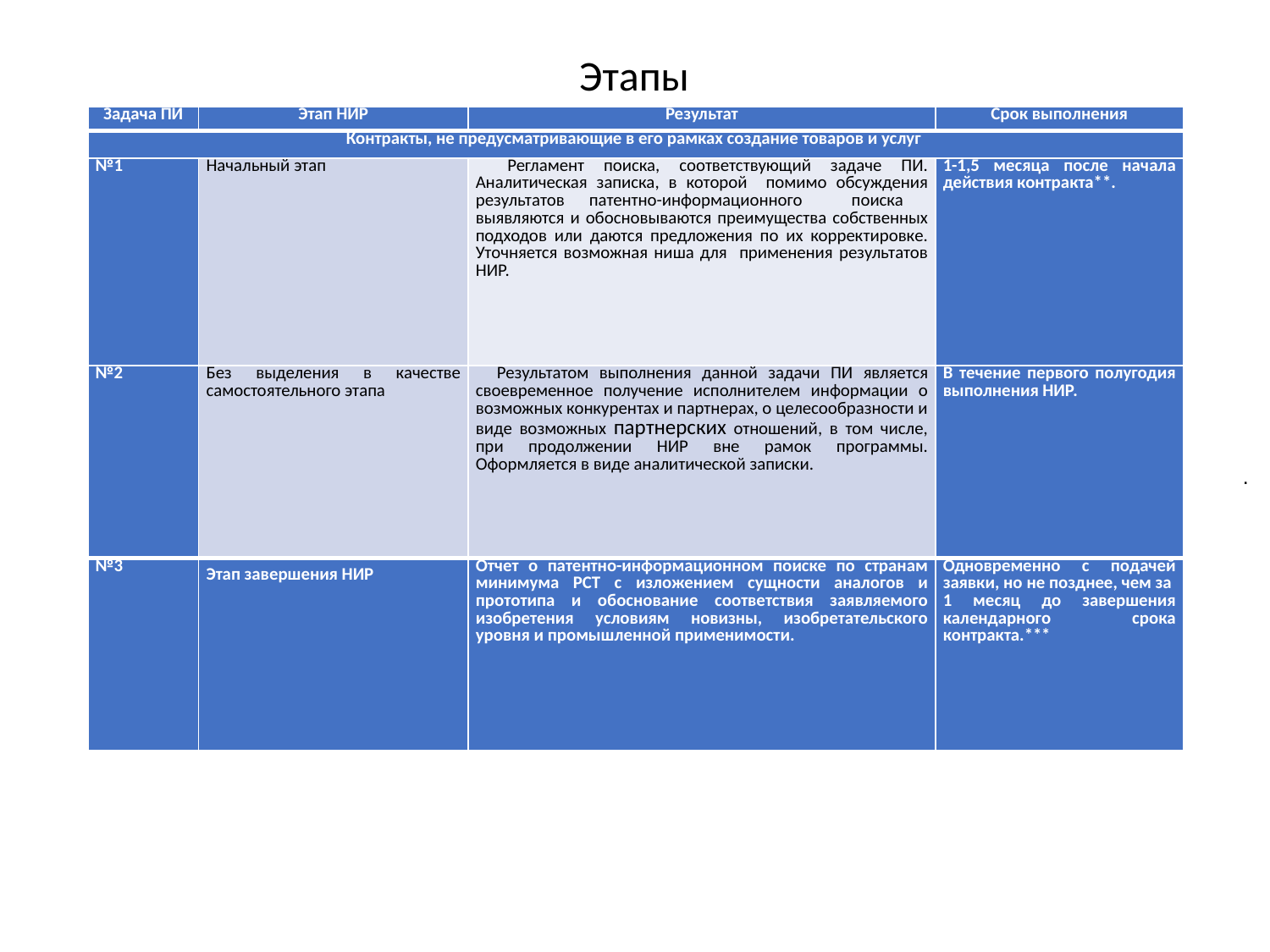

# Этапы
| Задача ПИ | Этап НИР | Результат | Срок выполнения |
| --- | --- | --- | --- |
| Контракты, не предусматривающие в его рамках создание товаров и услуг |  |  |  |
| №1 | Начальный этап | Регламент поиска, соответствующий задаче ПИ. Аналитическая записка, в которой помимо обсуждения результатов патентно-информационного поиска выявляются и обосновываются преимущества собственных подходов или даются предложения по их корректировке. Уточняется возможная ниша для применения результатов НИР. | 1-1,5 месяца после начала действия контракта\*\*. |
| №2 | Без выделения в качестве самостоятельного этапа | Результатом выполнения данной задачи ПИ является своевременное получение исполнителем информации о возможных конкурентах и партнерах, о целесообразности и виде возможных партнерских отношений, в том числе, при продолжении НИР вне рамок программы. Оформляется в виде аналитической записки. | В течение первого полугодия выполнения НИР. |
| №3 | Этап завершения НИР | Отчет о патентно-информационном поиске по странам минимума РСТ с изложением сущности аналогов и прототипа и обоснование соответствия заявляемого изобретения условиям новизны, изобретательского уровня и промышленной применимости. | Одновременно с подачей заявки, но не позднее, чем за 1 месяц до завершения календарного срока контракта.\*\*\* |
.